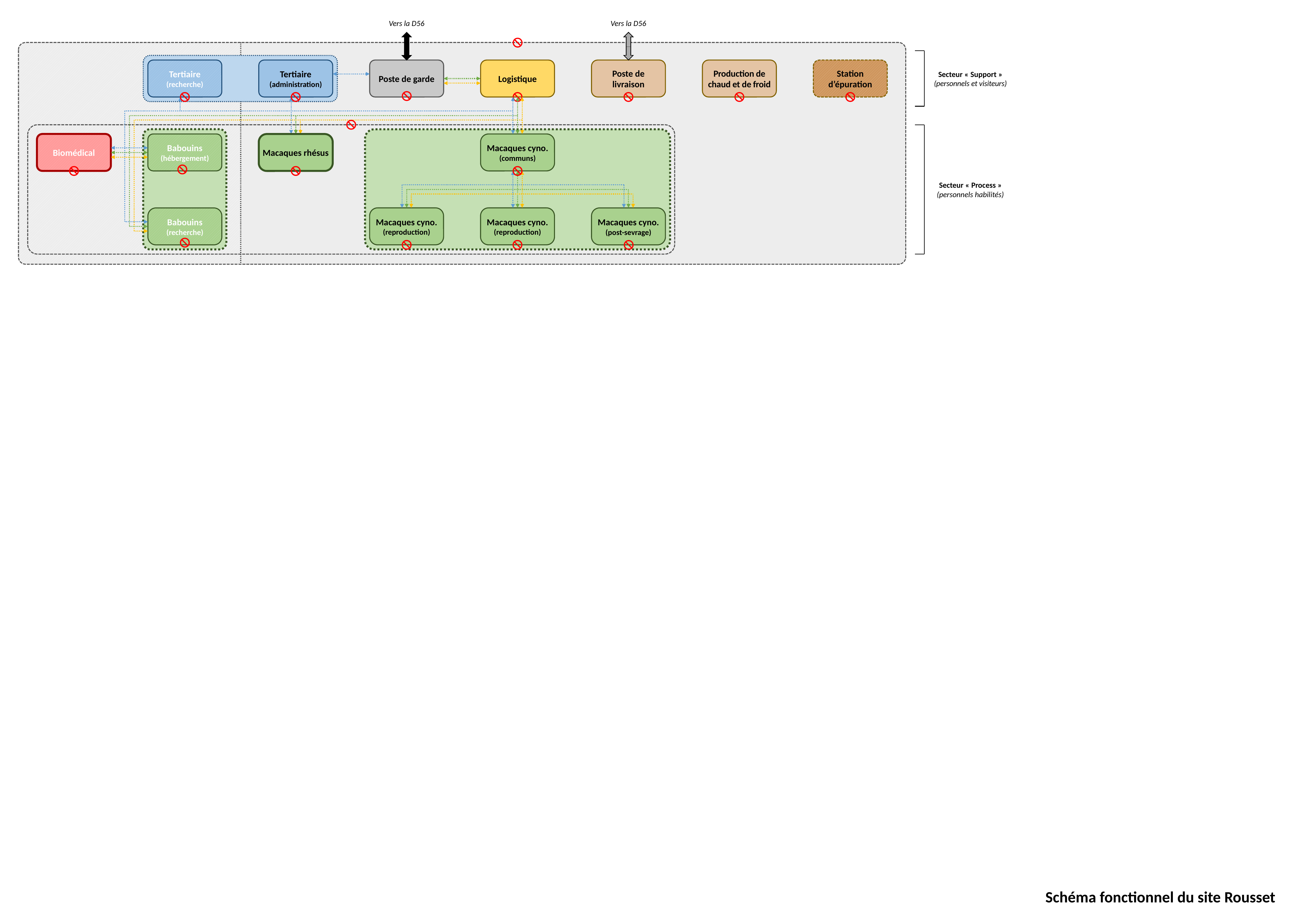

Vers la D56
Vers la D56

Poste de garde

Secteur « Support »
(personnels et visiteurs)
Secteur « Process »
(personnels habilités)

Tertiaire
(recherche)
Tertiaire
(administration)
Logistique
Poste de livraison
Production de chaud et de froid
Station d’épuration

Macaques cyno.
(communs)

Macaques cyno.
(reproduction)

Macaques cyno.
(reproduction)

Macaques cyno.
(post-sevrage)

Biomédical

Babouins
(hébergement)
Macaques rhésus

Babouins (recherche)

Schéma fonctionnel du site Rousset